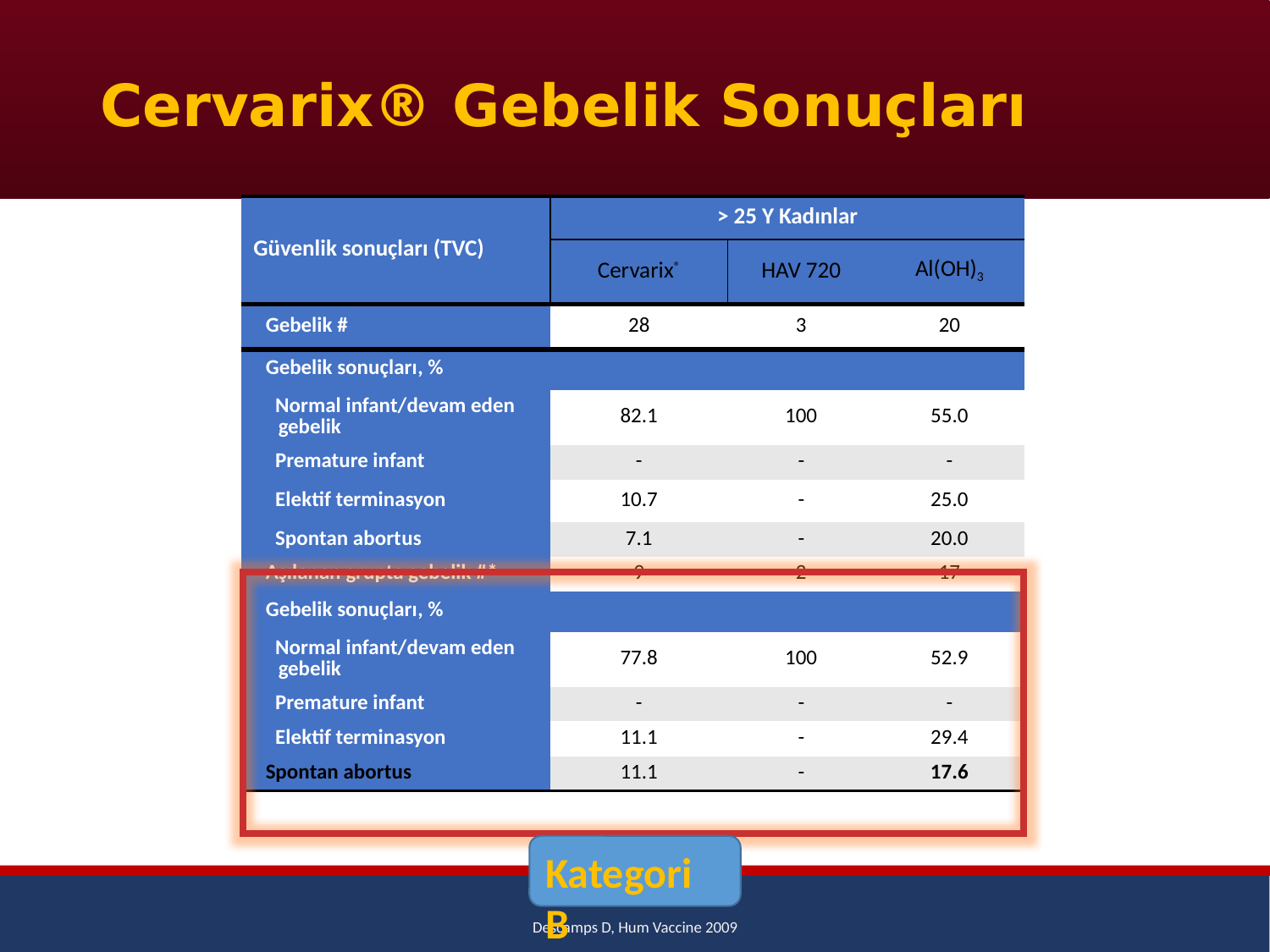

# Cervarix® Gebelik Sonuçları
| Güvenlik sonuçları (TVC) | > 25 Y Kadınlar |  |  |
| --- | --- | --- | --- |
|  | Cervarix® | HAV 720 | Al(OH)3 |
| Gebelik # | 28 | 3 | 20 |
| Gebelik sonuçları, % |  |  |  |
| Normal infant/devam eden gebelik | 82.1 | 100 | 55.0 |
| Premature infant | - | - | - |
| Elektif terminasyon | 10.7 | - | 25.0 |
| Spontan abortus | 7.1 | - | 20.0 |
| Aşılanan grupta gebelik #\* | 9 | 2 | 17 |
| Gebelik sonuçları, % |  |  |  |
| Normal infant/devam eden gebelik | 77.8 | 100 | 52.9 |
| Premature infant | - | - | - |
| Elektif terminasyon | 11.1 | - | 29.4 |
| Spontan abortus | 11.1 | - | 17.6 |

Kategori B

Descamps D, Hum Vaccine 2009